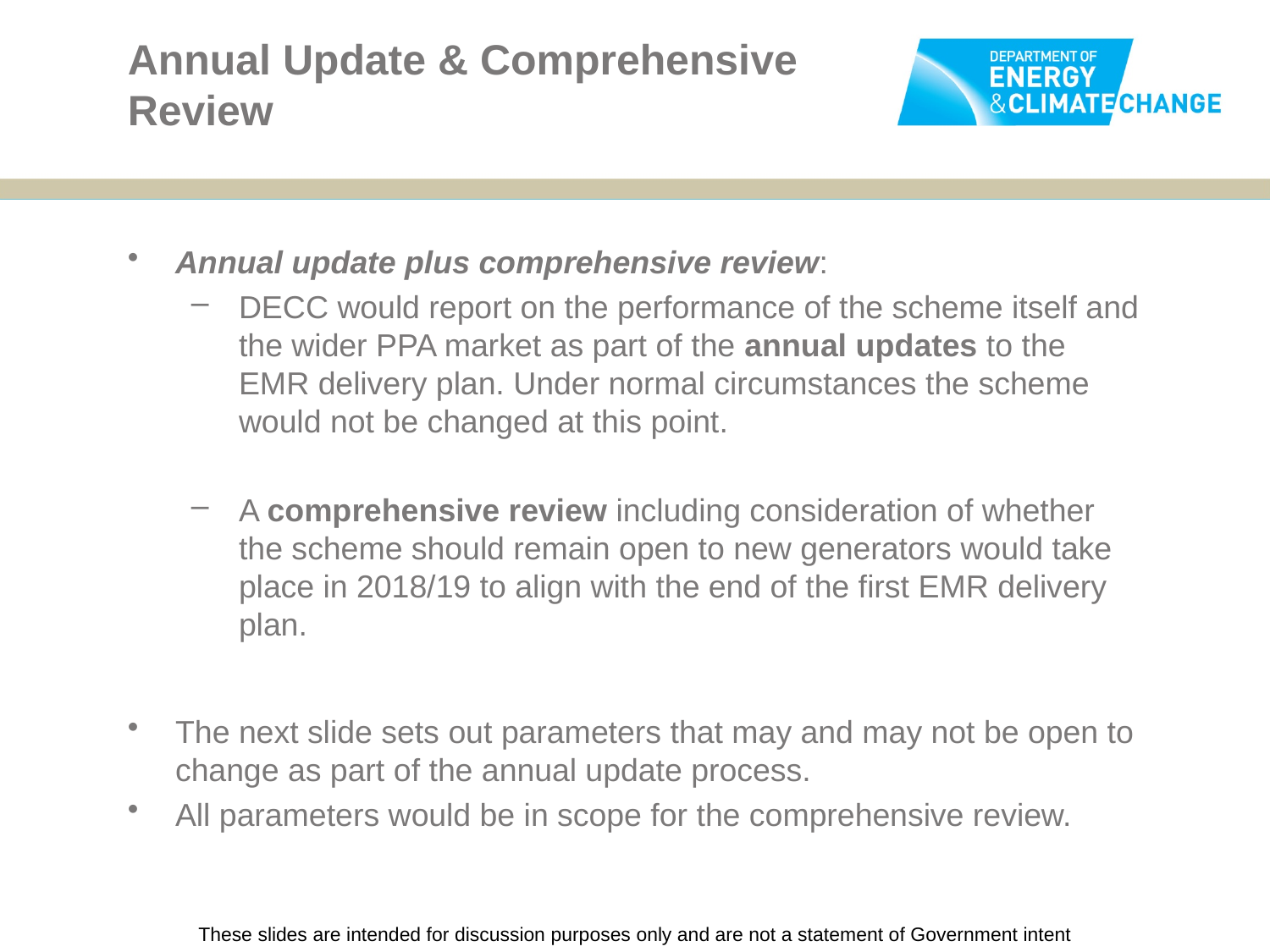

# Annual Update & Comprehensive Review
Annual update plus comprehensive review:
DECC would report on the performance of the scheme itself and the wider PPA market as part of the annual updates to the EMR delivery plan. Under normal circumstances the scheme would not be changed at this point.

A comprehensive review including consideration of whether the scheme should remain open to new generators would take place in 2018/19 to align with the end of the first EMR delivery plan.

The next slide sets out parameters that may and may not be open to change as part of the annual update process.
All parameters would be in scope for the comprehensive review.

These slides are intended for discussion purposes only and are not a statement of Government intent